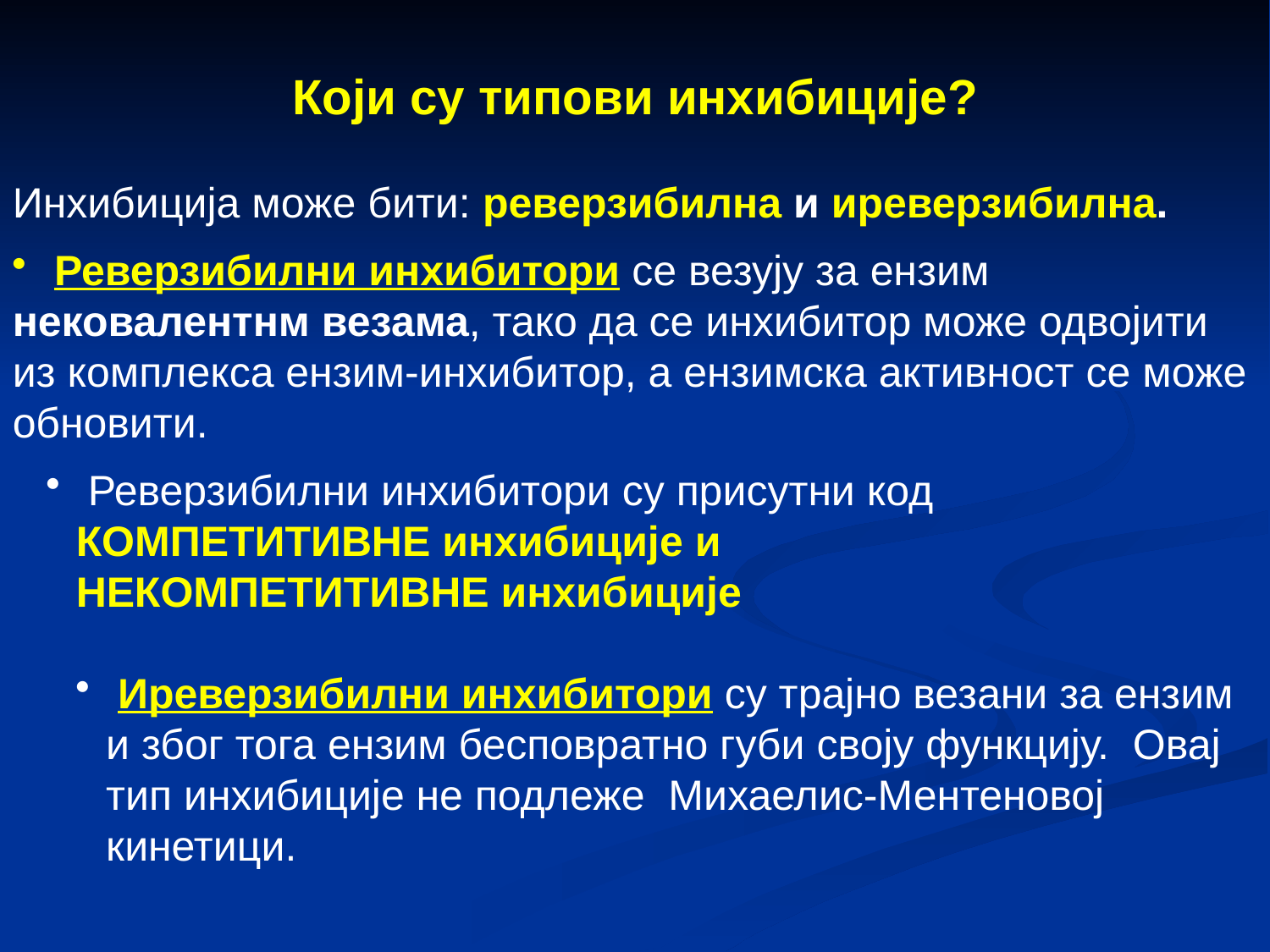

Који су типови инхибиције?

Инхибиција може бити: реверзибилна и иреверзибилна.

 Реверзибилни инхибитори се везују за ензим
нековалентнм везама, тако да се инхибитор може одвојити из комплекса ензим-инхибитор, а ензимска активност се може
обновити.

 Реверзибилни инхибитори су присутни код КОМПЕТИТИВНЕ инхибиције и
НЕКОМПЕТИТИВНЕ инхибиције

 Иреверзибилни инхибитори су трајно везани за ензим и због тога ензим бесповратно губи своју функцију.  Овај тип инхибиције не подлеже  Михаелис-Ментеновој кинетици.